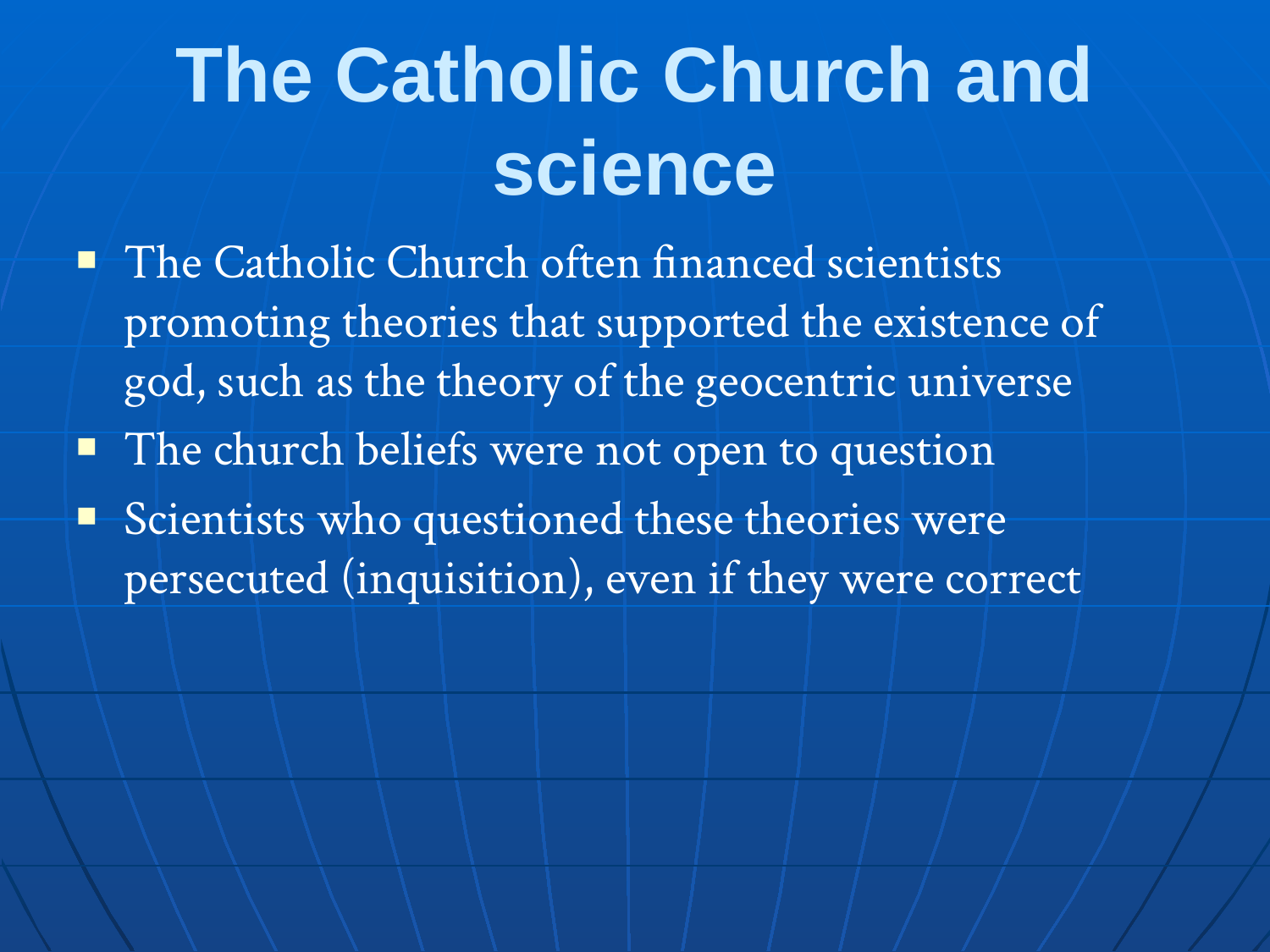

The Catholic Church and science
The Catholic Church often financed scientists promoting theories that supported the existence of god, such as the theory of the geocentric universe
The church beliefs were not open to question
Scientists who questioned these theories were persecuted (inquisition), even if they were correct